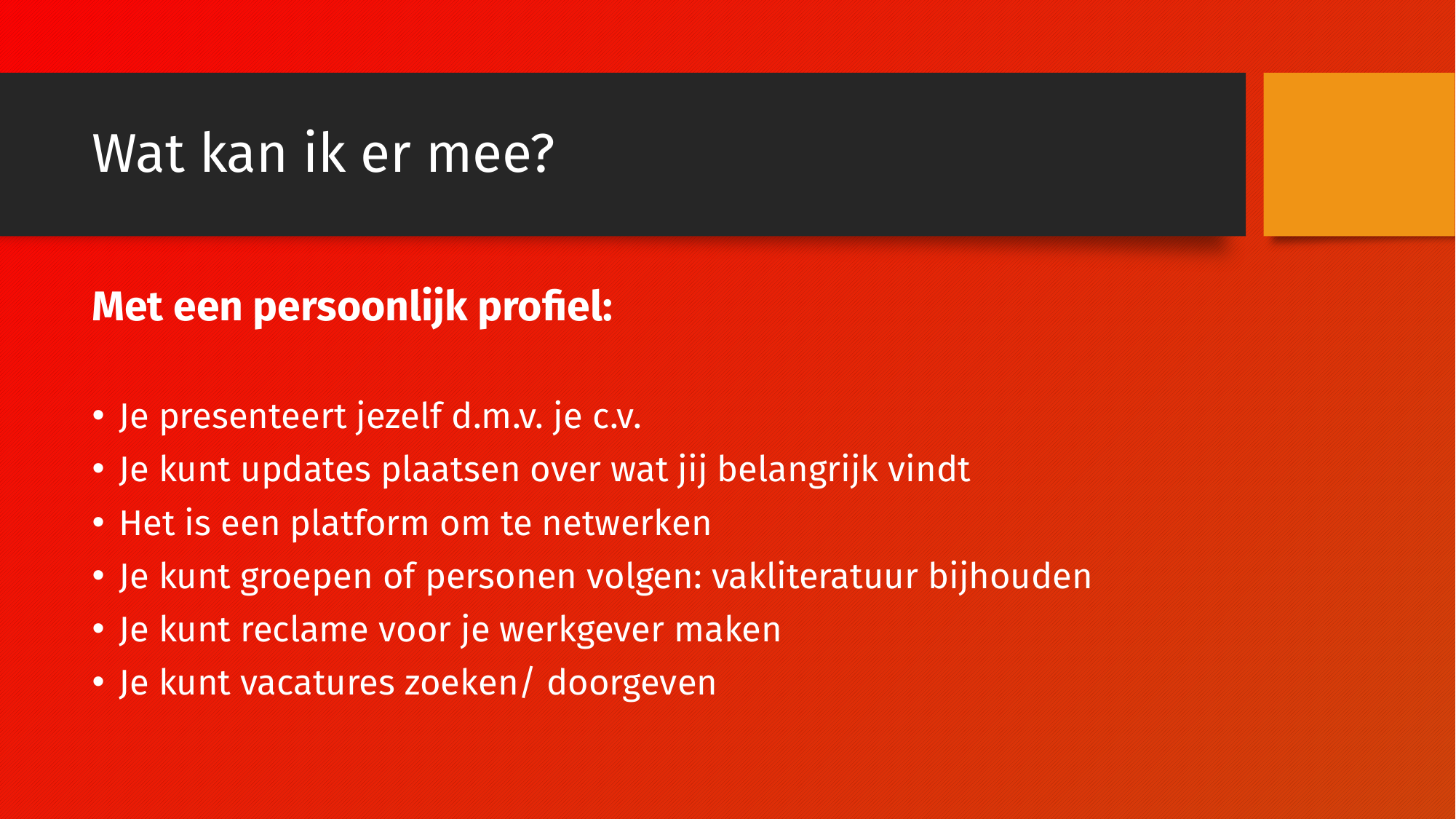

# Wat kan ik er mee?
Met een persoonlijk profiel:

Je presenteert jezelf d.m.v. je c.v.
Je kunt updates plaatsen over wat jij belangrijk vindt
Het is een platform om te netwerken
Je kunt groepen of personen volgen: vakliteratuur bijhouden
Je kunt reclame voor je werkgever maken
Je kunt vacatures zoeken/ doorgeven